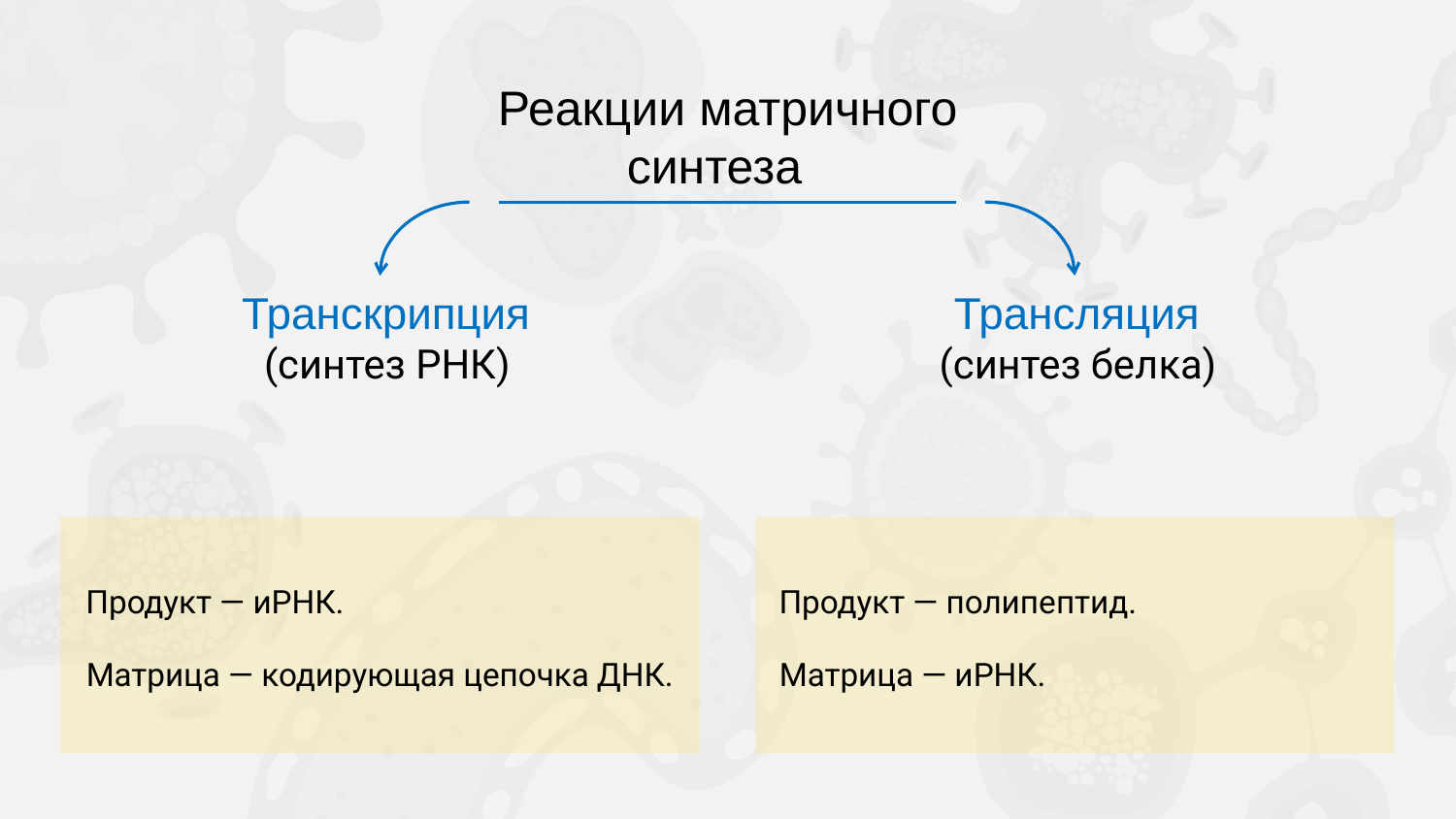

Реакции матричного синтеза

Трансляция
(синтез белка)
Транскрипция
(синтез РНК)

Продукт ― иРНК.
Продукт ― полипептид.
 Матрица ― кодирующая цепочка ДНК.
 Матрица ― иРНК.